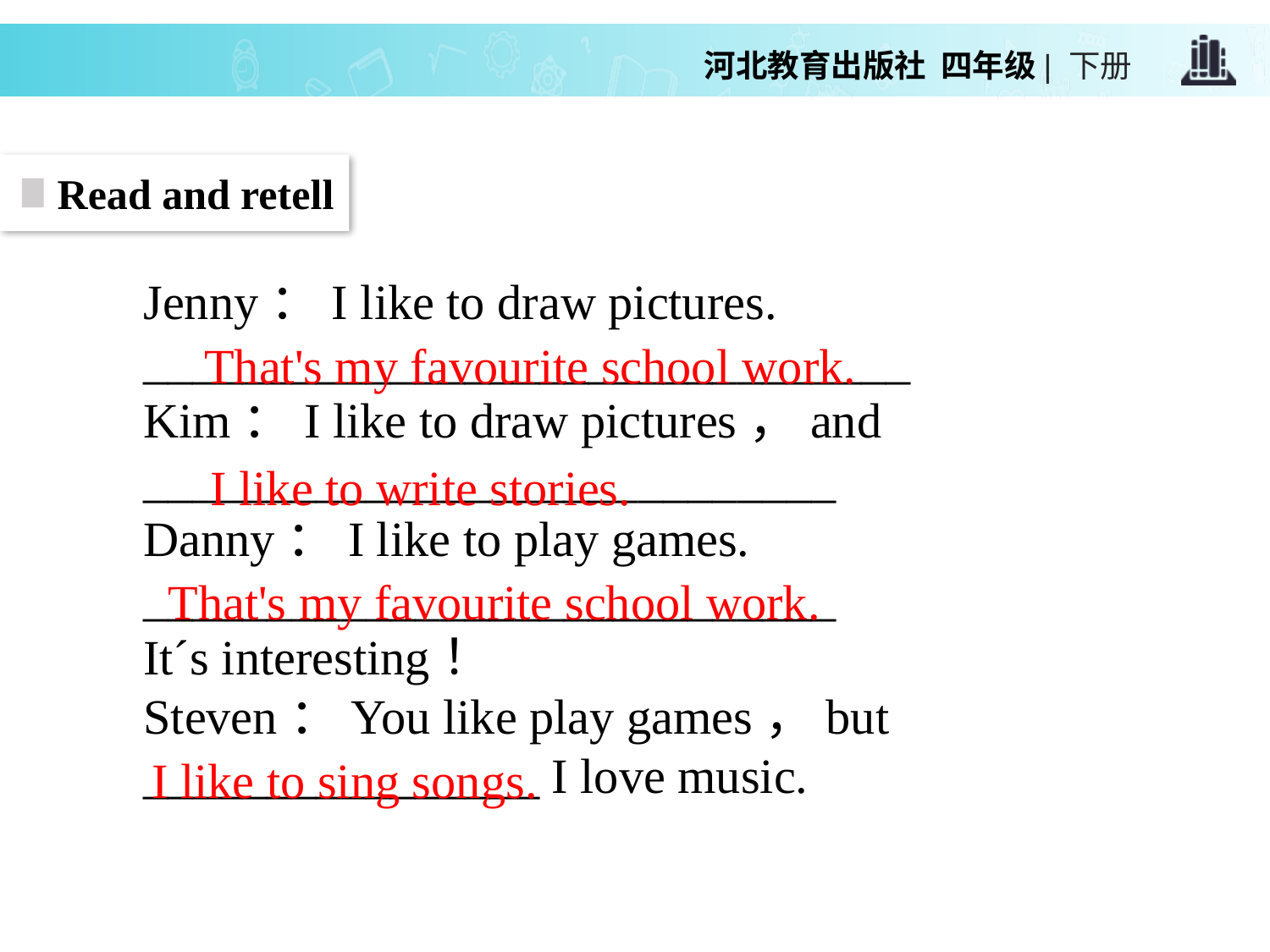

Read and retell

Jenny：I like to draw pictures.
_______________________________
Kim：I like to draw pictures，and
____________________________
Danny：I like to play games.
____________________________
It´s interesting！
Steven：You like play games，but
________________ I love music.
That's my favourite school work.
I like to write stories.
That's my favourite school work.
I like to sing songs.